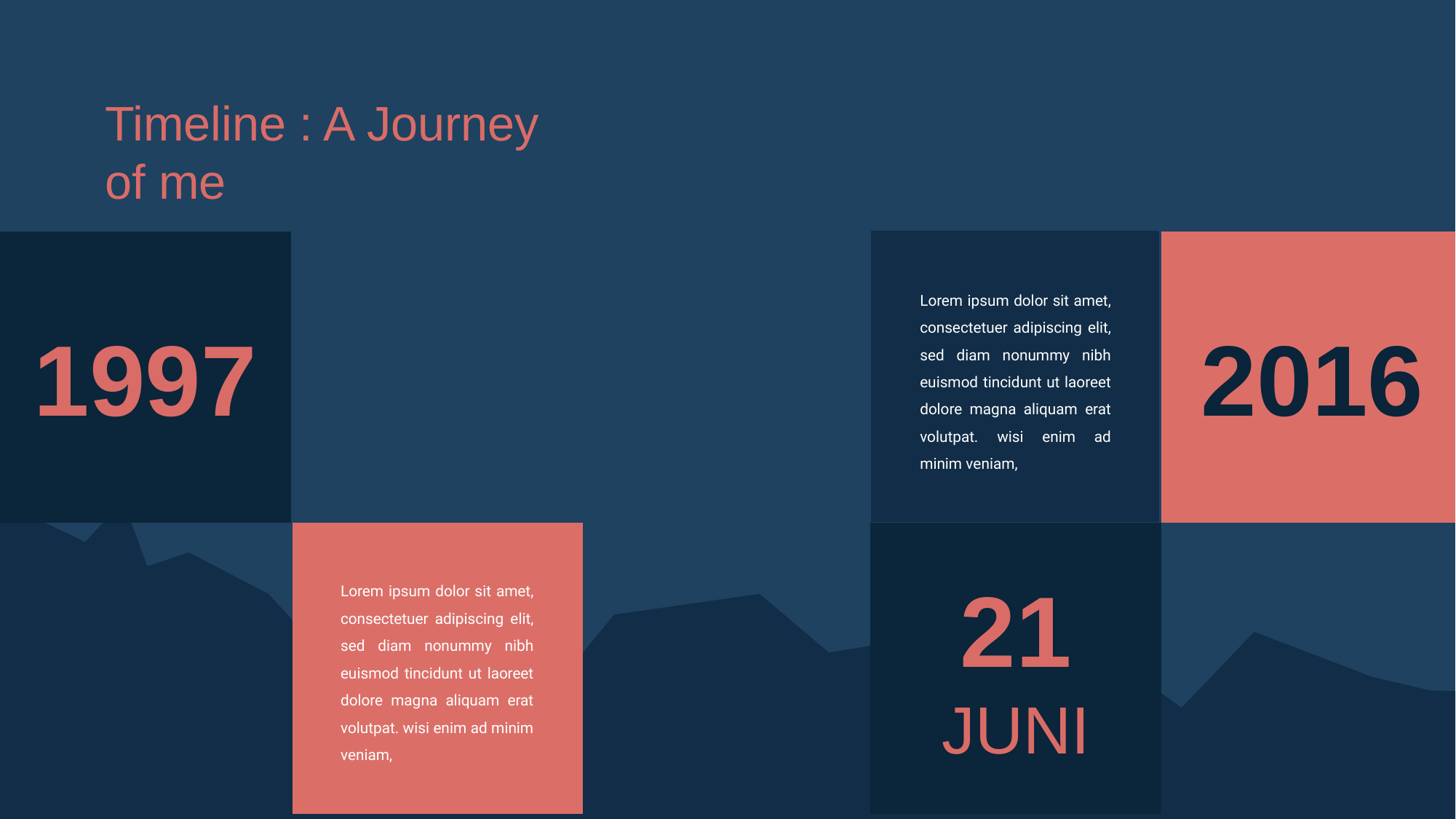

Timeline : A Journey of me

Lorem ipsum dolor sit amet, consectetuer adipiscing elit, sed diam nonummy nibh euismod tincidunt ut laoreet dolore magna aliquam erat volutpat. wisi enim ad minim veniam,
1997
2016

21
JUNI
Lorem ipsum dolor sit amet, consectetuer adipiscing elit, sed diam nonummy nibh euismod tincidunt ut laoreet dolore magna aliquam erat volutpat. wisi enim ad minim veniam,